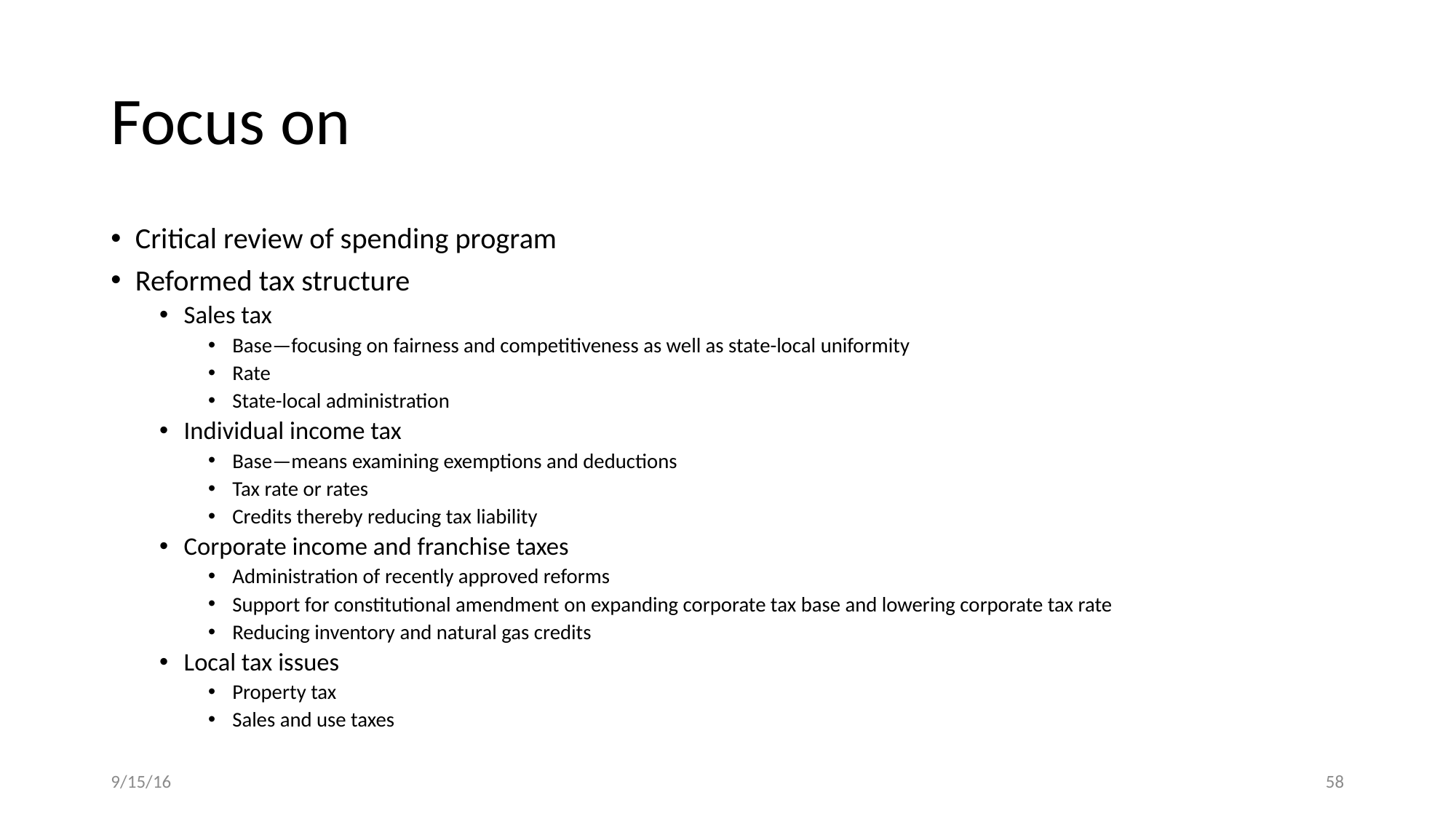

# Focus on
Critical review of spending program
Reformed tax structure
Sales tax
Base—focusing on fairness and competitiveness as well as state-local uniformity
Rate
State-local administration
Individual income tax
Base—means examining exemptions and deductions
Tax rate or rates
Credits thereby reducing tax liability
Corporate income and franchise taxes
Administration of recently approved reforms
Support for constitutional amendment on expanding corporate tax base and lowering corporate tax rate
Reducing inventory and natural gas credits
Local tax issues
Property tax
Sales and use taxes
9/15/16
58